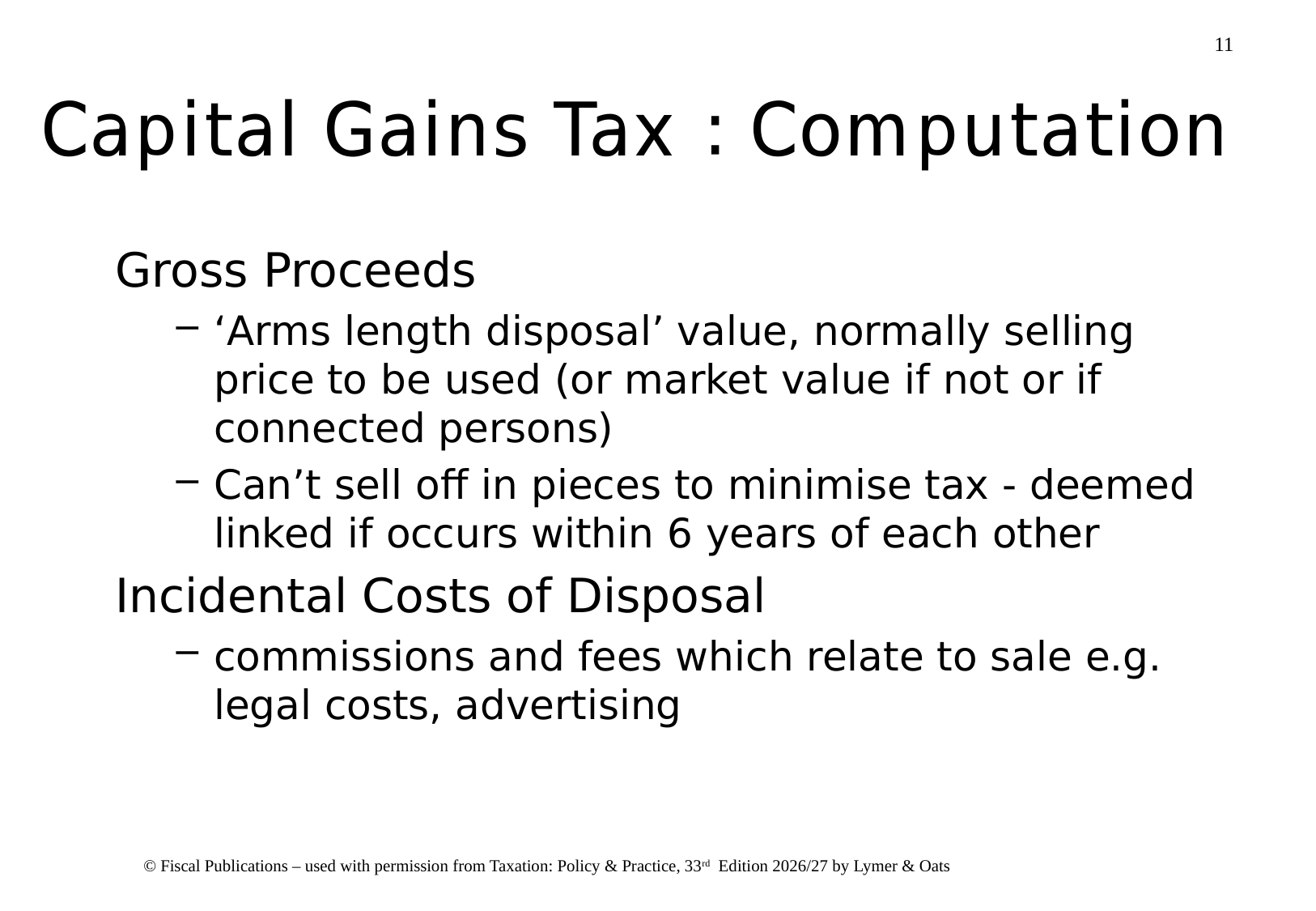

# Capital Gains Tax : Computation
Gross Proceeds
‘Arms length disposal’ value, normally selling price to be used (or market value if not or if connected persons)
Can’t sell off in pieces to minimise tax - deemed linked if occurs within 6 years of each other
Incidental Costs of Disposal
commissions and fees which relate to sale e.g. legal costs, advertising